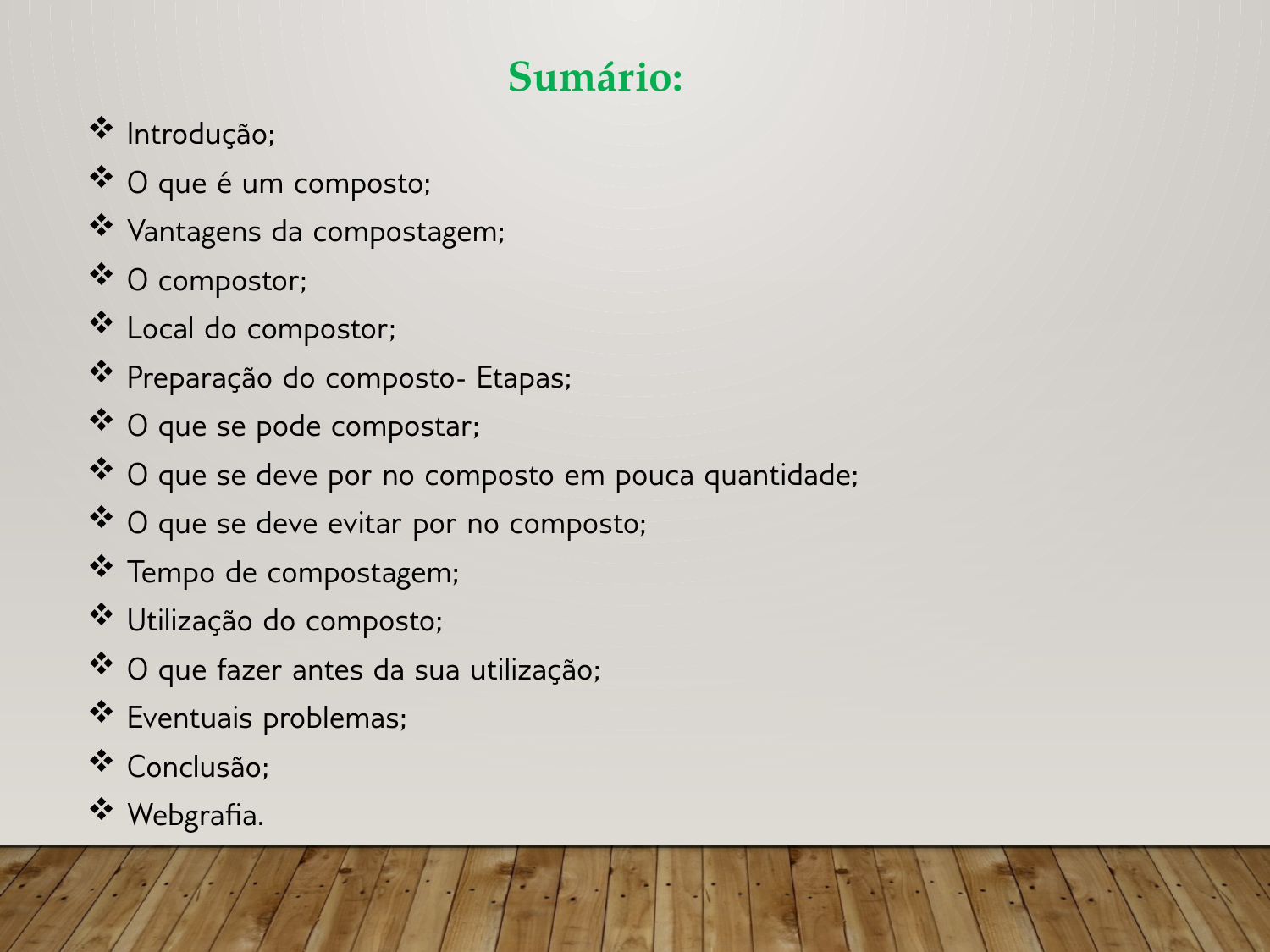

Sumário:
Introdução;
O que é um composto;
Vantagens da compostagem;
O compostor;
Local do compostor;
Preparação do composto- Etapas;
O que se pode compostar;
O que se deve por no composto em pouca quantidade;
O que se deve evitar por no composto;
Tempo de compostagem;
Utilização do composto;
O que fazer antes da sua utilização;
Eventuais problemas;
Conclusão;
Webgrafia.